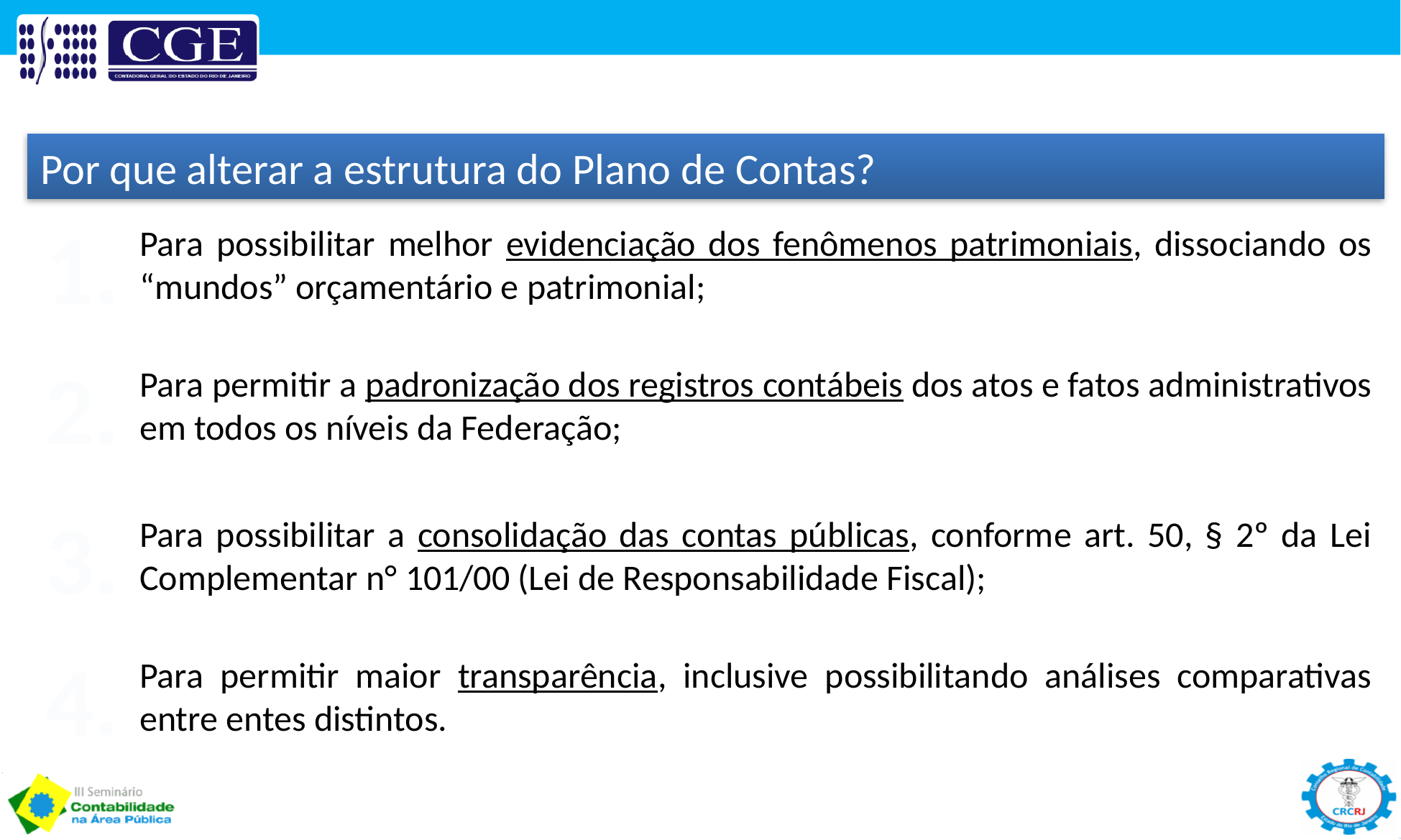

Por que alterar a estrutura do Plano de Contas?
1.
Para possibilitar melhor evidenciação dos fenômenos patrimoniais, dissociando os “mundos” orçamentário e patrimonial;
2.
Para permitir a padronização dos registros contábeis dos atos e fatos administrativos em todos os níveis da Federação;
3.
Para possibilitar a consolidação das contas públicas, conforme art. 50, § 2º da Lei Complementar n° 101/00 (Lei de Responsabilidade Fiscal);
4.
Para permitir maior transparência, inclusive possibilitando análises comparativas entre entes distintos.